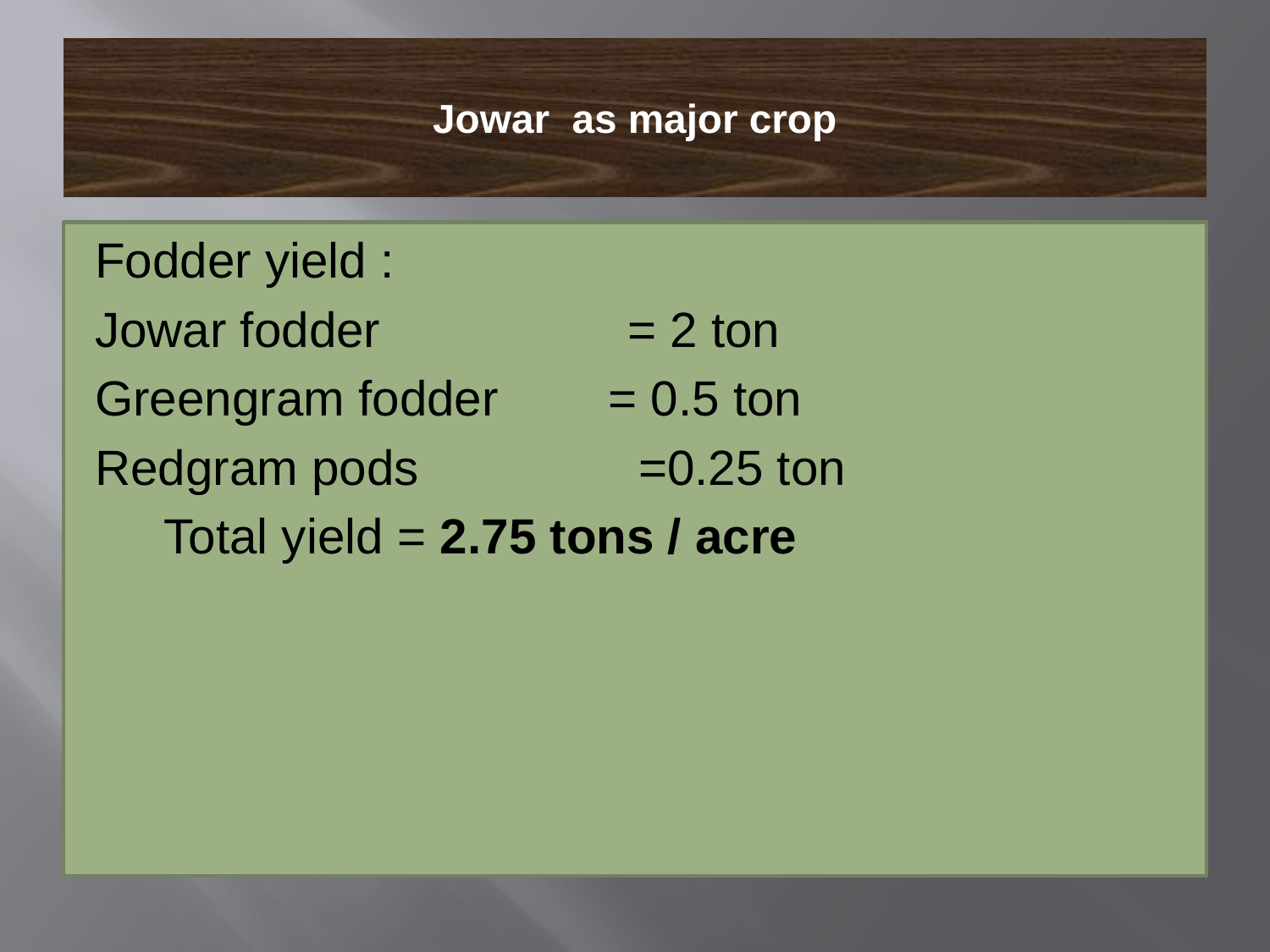

# Jowar  as major crop
Fodder yield :
Jowar fodder                  = 2 ton
Greengram fodder        = 0.5 ton
Redgram pods                =0.25 ton
     Total yield = 2.75 tons / acre